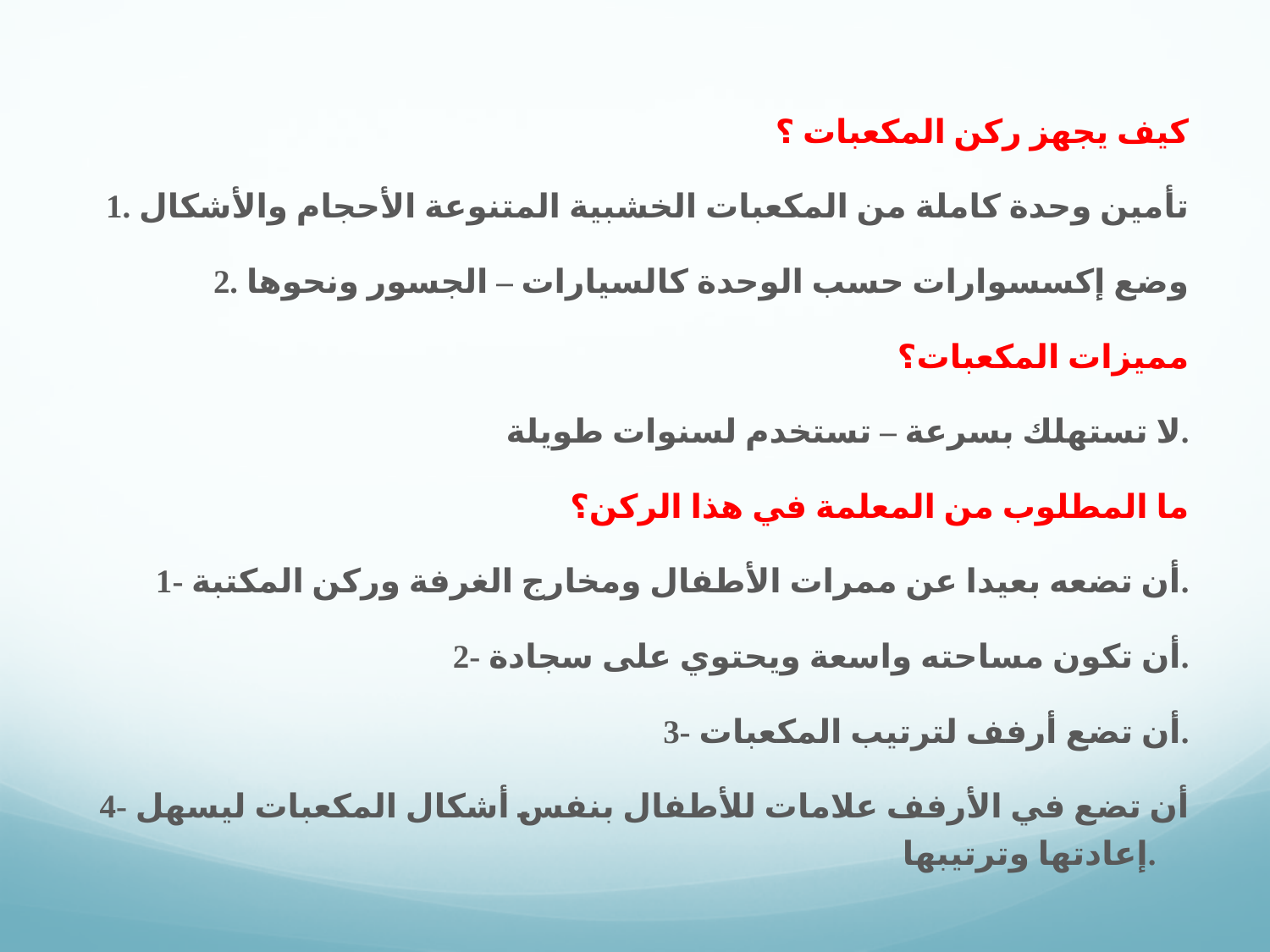

كيف يجهز ركن المكعبات ؟
1. تأمين وحدة كاملة من المكعبات الخشبية المتنوعة الأحجام والأشكال
2. وضع إكسسوارات حسب الوحدة كالسيارات – الجسور ونحوها
مميزات المكعبات؟
لا تستهلك بسرعة – تستخدم لسنوات طويلة.
ما المطلوب من المعلمة في هذا الركن؟
1- أن تضعه بعيدا عن ممرات الأطفال ومخارج الغرفة وركن المكتبة.
2- أن تكون مساحته واسعة ويحتوي على سجادة.
3- أن تضع أرفف لترتيب المكعبات.
4- أن تضع في الأرفف علامات للأطفال بنفس أشكال المكعبات ليسهل إعادتها وترتيبها.